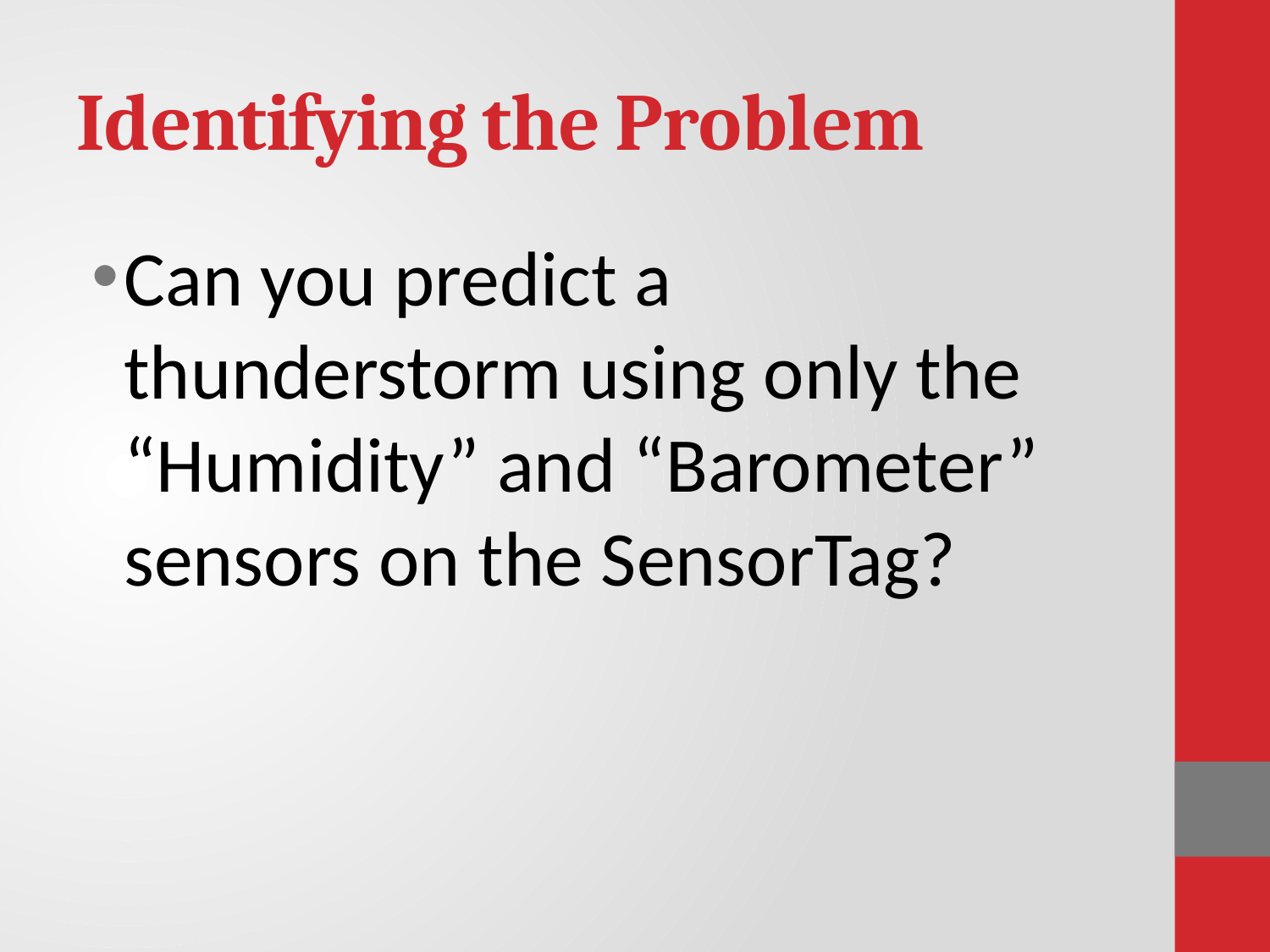

# Identifying the Problem
Can you predict a thunderstorm using only the “Humidity” and “Barometer” sensors on the SensorTag?